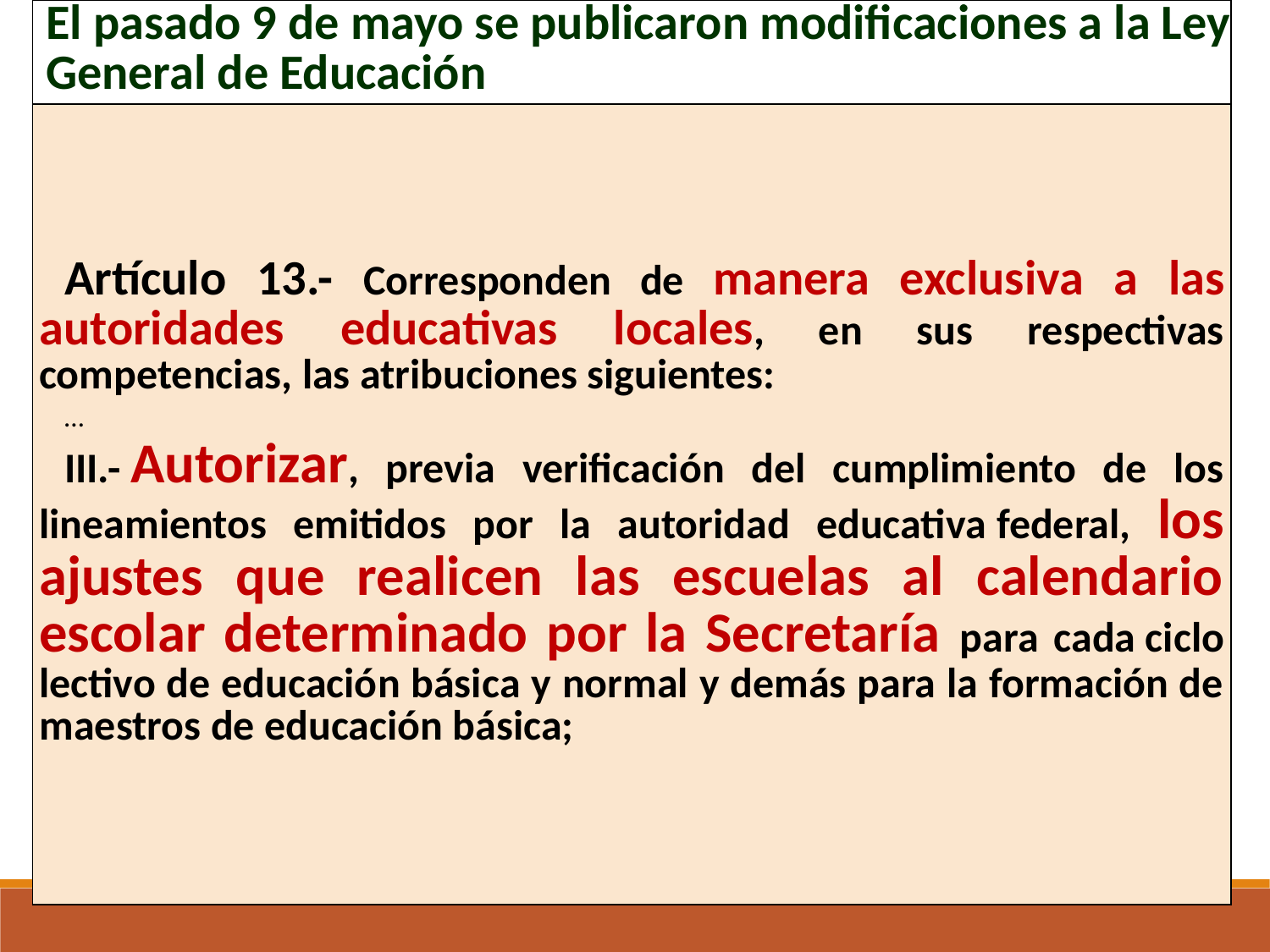

| El pasado 9 de mayo se publicaron modificaciones a la Ley General de Educación |
| --- |
| Artículo 13.- Corresponden de manera exclusiva a las autoridades educativas locales, en sus respectivas competencias, las atribuciones siguientes: … III.- Autorizar, previa verificación del cumplimiento de los lineamientos emitidos por la autoridad educativa federal, los ajustes que realicen las escuelas al calendario escolar determinado por la Secretaría para cada ciclo lectivo de educación básica y normal y demás para la formación de maestros de educación básica; |